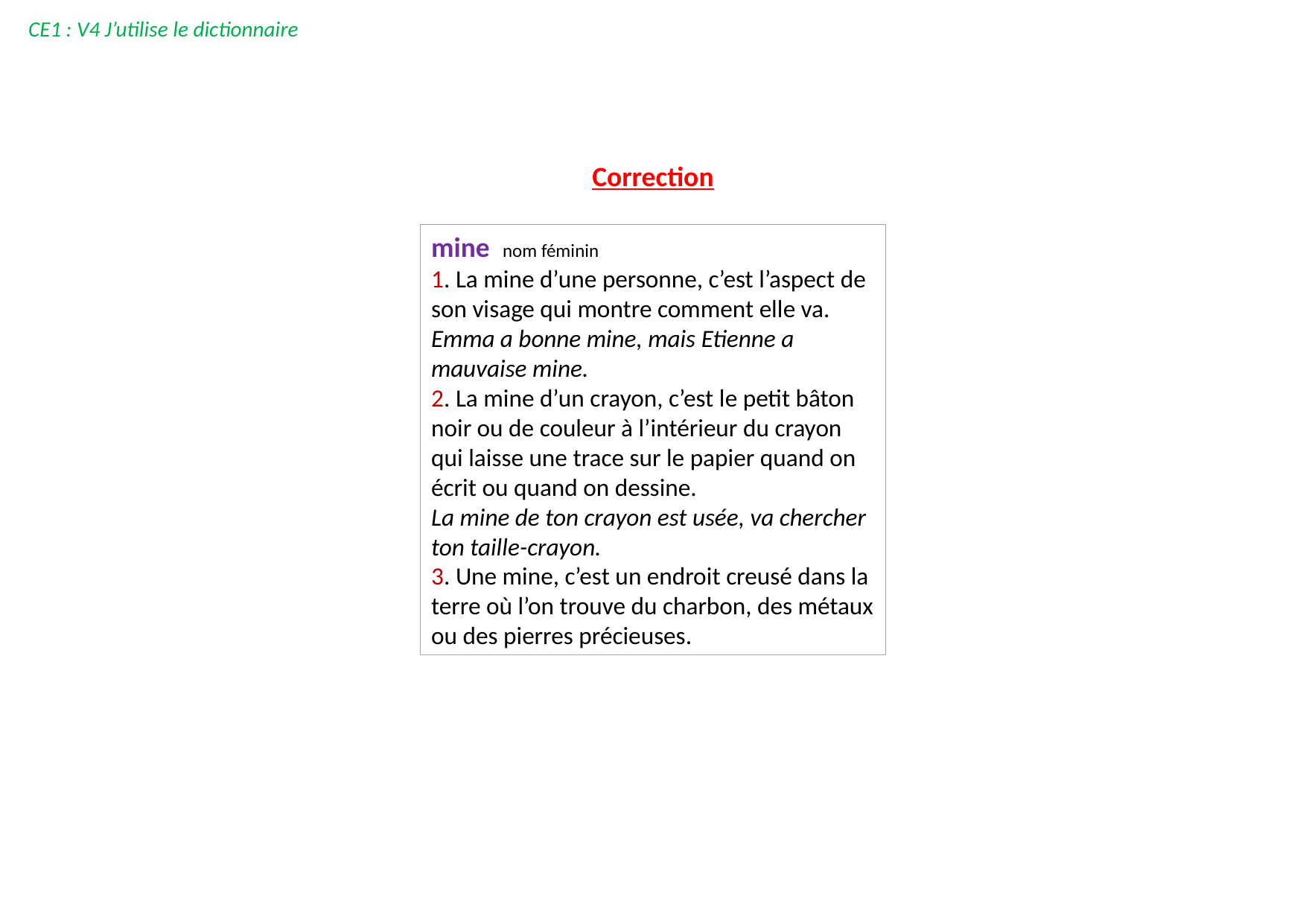

CE1 : V4 J’utilise le dictionnaire
Correction
mine  nom féminin
1. La mine d’une personne, c’est l’aspect de son visage qui montre comment elle va.
Emma a bonne mine, mais Etienne a mauvaise mine.
2. La mine d’un crayon, c’est le petit bâton noir ou de couleur à l’intérieur du crayon qui laisse une trace sur le papier quand on écrit ou quand on dessine.
La mine de ton crayon est usée, va chercher ton taille-crayon.
3. Une mine, c’est un endroit creusé dans la terre où l’on trouve du charbon, des métaux ou des pierres précieuses.